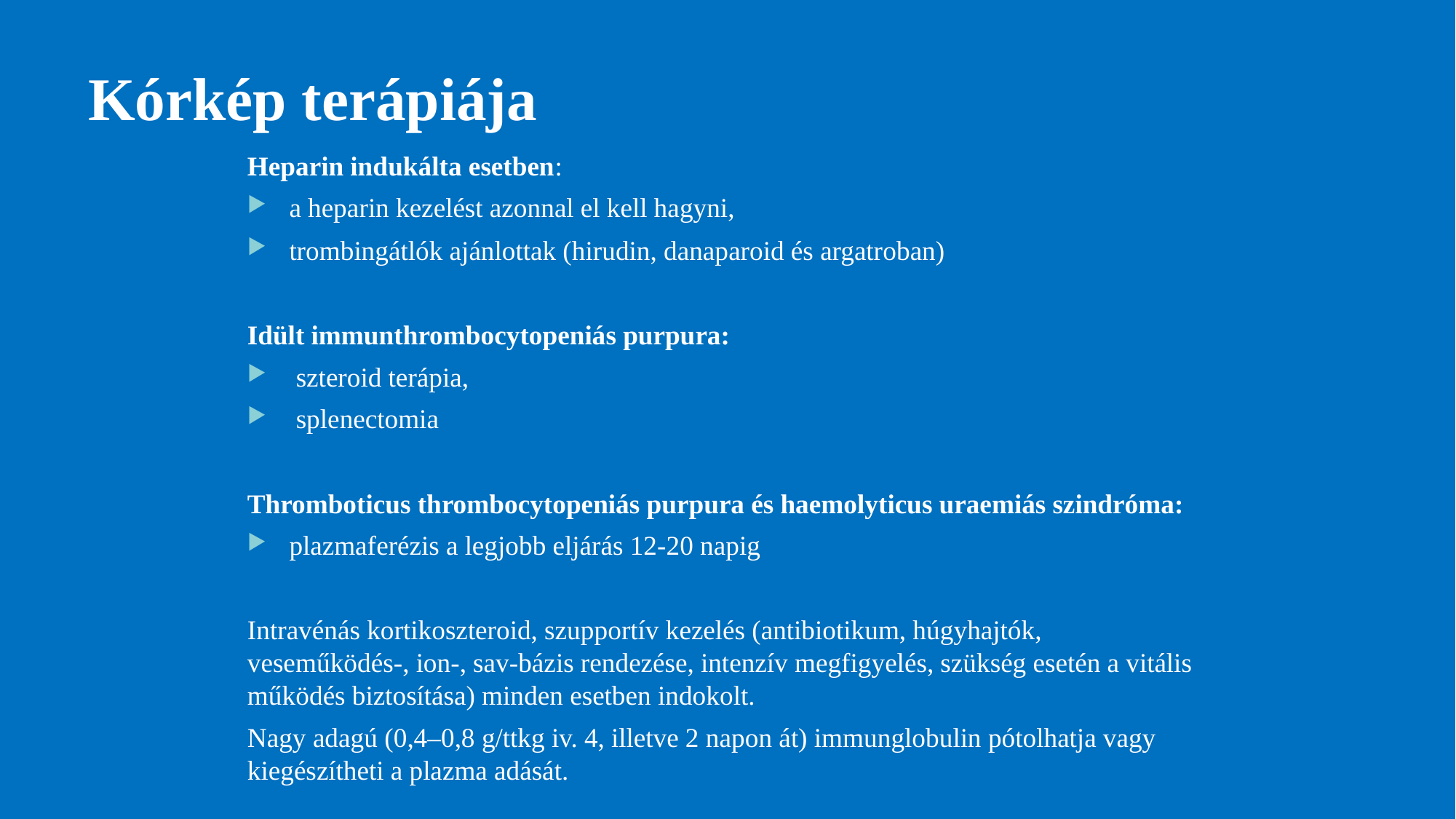

# Kórkép terápiája
Heparin indukálta esetben:
a heparin kezelést azonnal el kell hagyni,
trombingátlók ajánlottak (hirudin, danaparoid és argatroban)

Idült immunthrombocytopeniás purpura:
 szteroid terápia,
 splenectomia

Thromboticus thrombocytopeniás purpura és haemolyticus uraemiás szindróma:
plazmaferézis a legjobb eljárás 12-20 napig

Intravénás kortikoszteroid, szupportív kezelés (antibiotikum, húgyhajtók, veseműködés-, ion-, sav-bázis rendezése, intenzív megfigyelés, szükség esetén a vitális működés biztosítása) minden esetben indokolt.
Nagy adagú (0,4–0,8 g/ttkg iv. 4, illetve 2 napon át) immunglobulin pótolhatja vagy kiegészítheti a plazma adását.